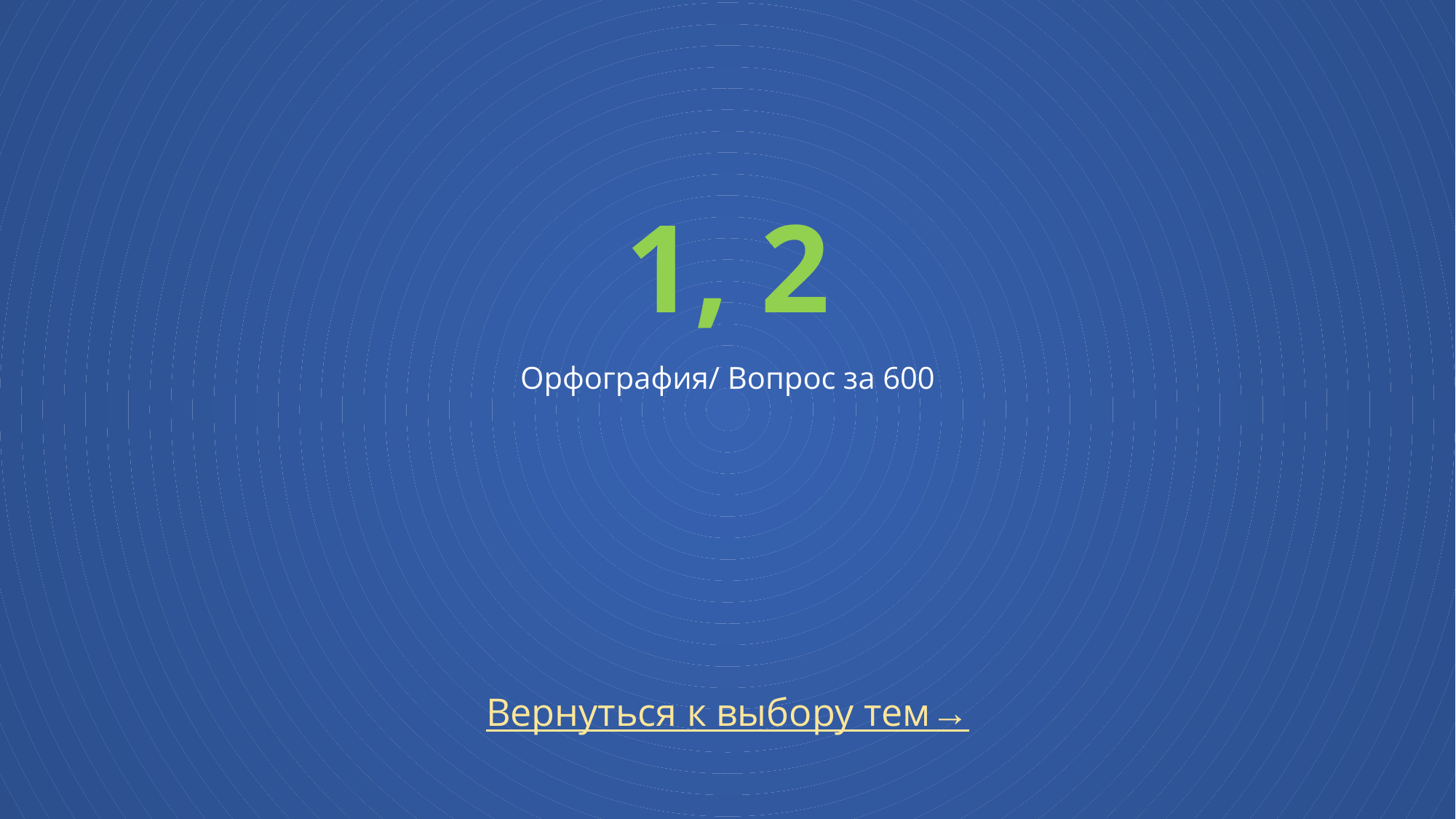

# 1, 2 Орфография/ Вопрос за 600
Вернуться к выбору тем→